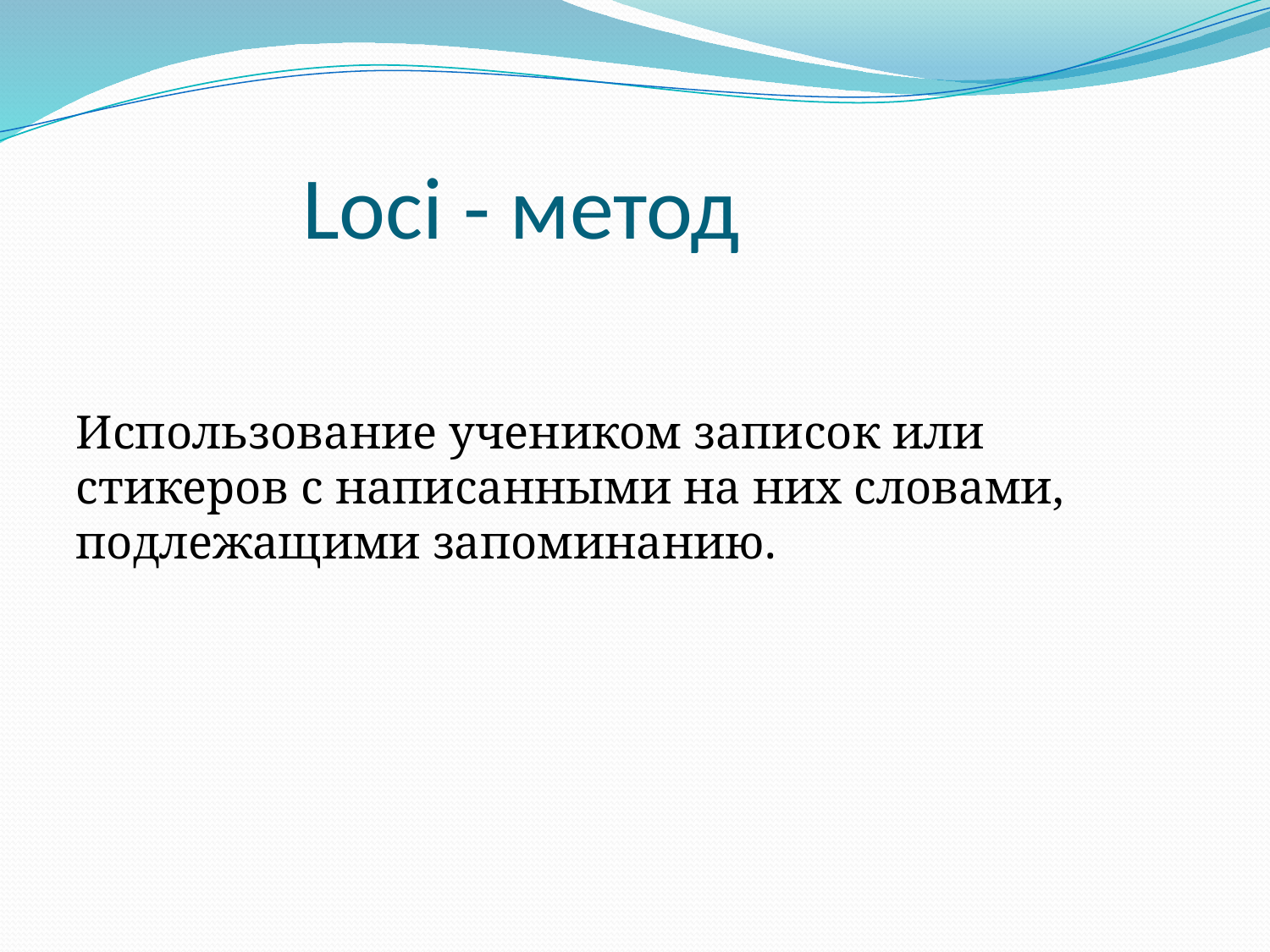

# Loci - метод

Использование учеником записок или стикеров с написанными на них словами, подлежащими запоминанию.